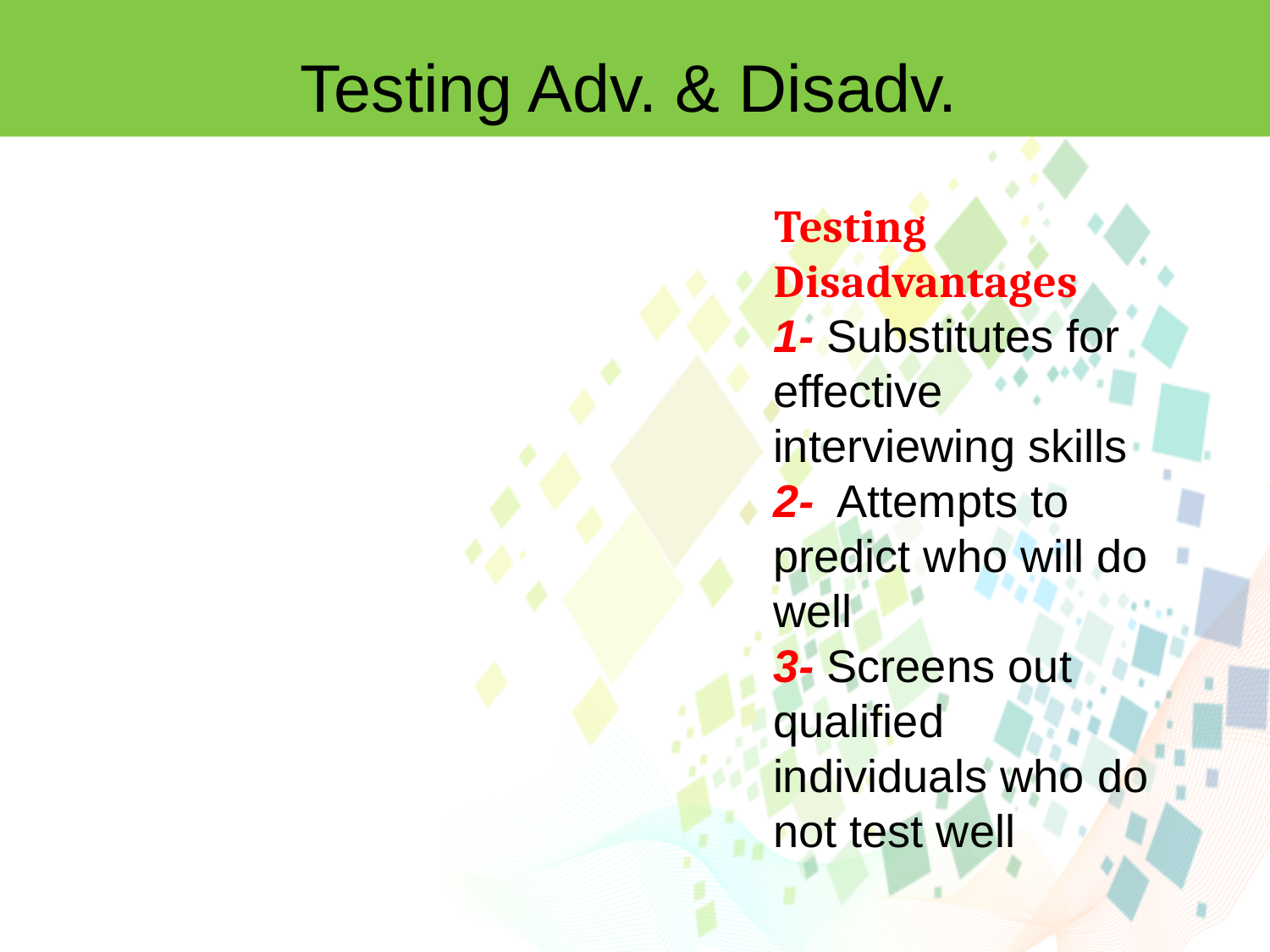

Testing Adv. & Disadv.
Testing Disadvantages
1- Substitutes for effective interviewing skills
2-  Attempts to predict who will do well
3- Screens out qualiﬁed individuals who do not test well